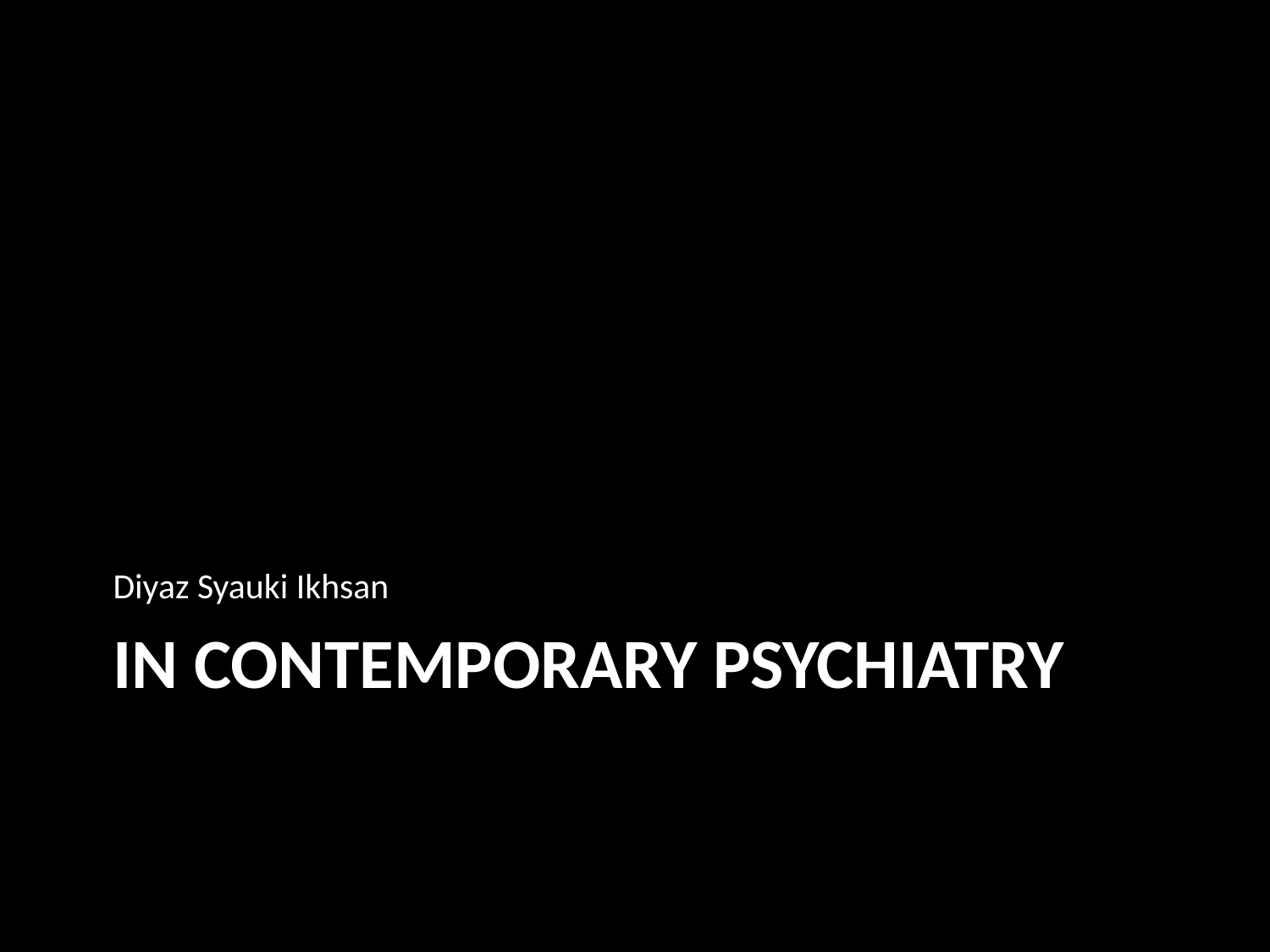

Diyaz Syauki Ikhsan
# In Contemporary Psychiatry